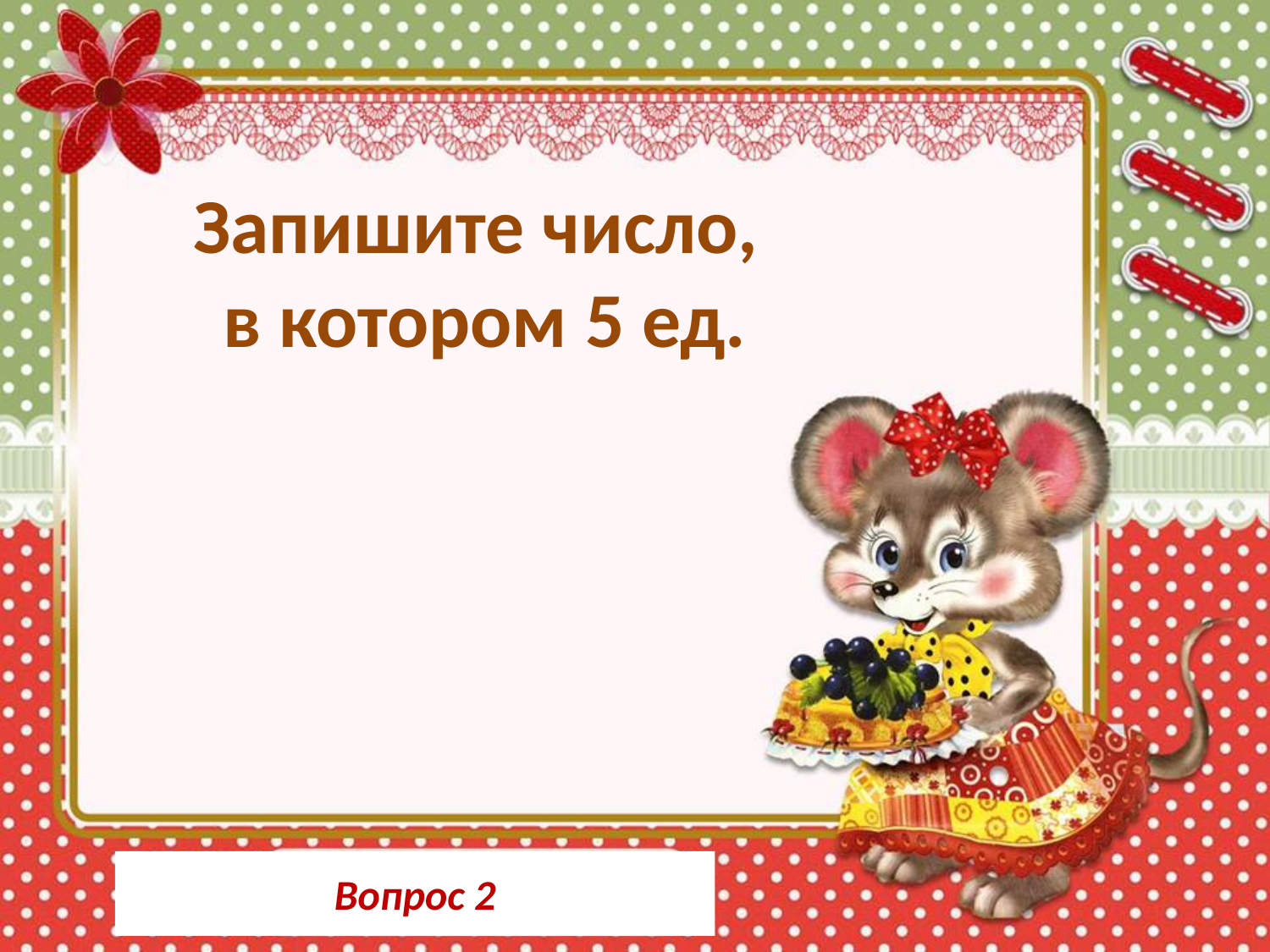

Запишите число,
в котором 5 ед.
Вопрос 2